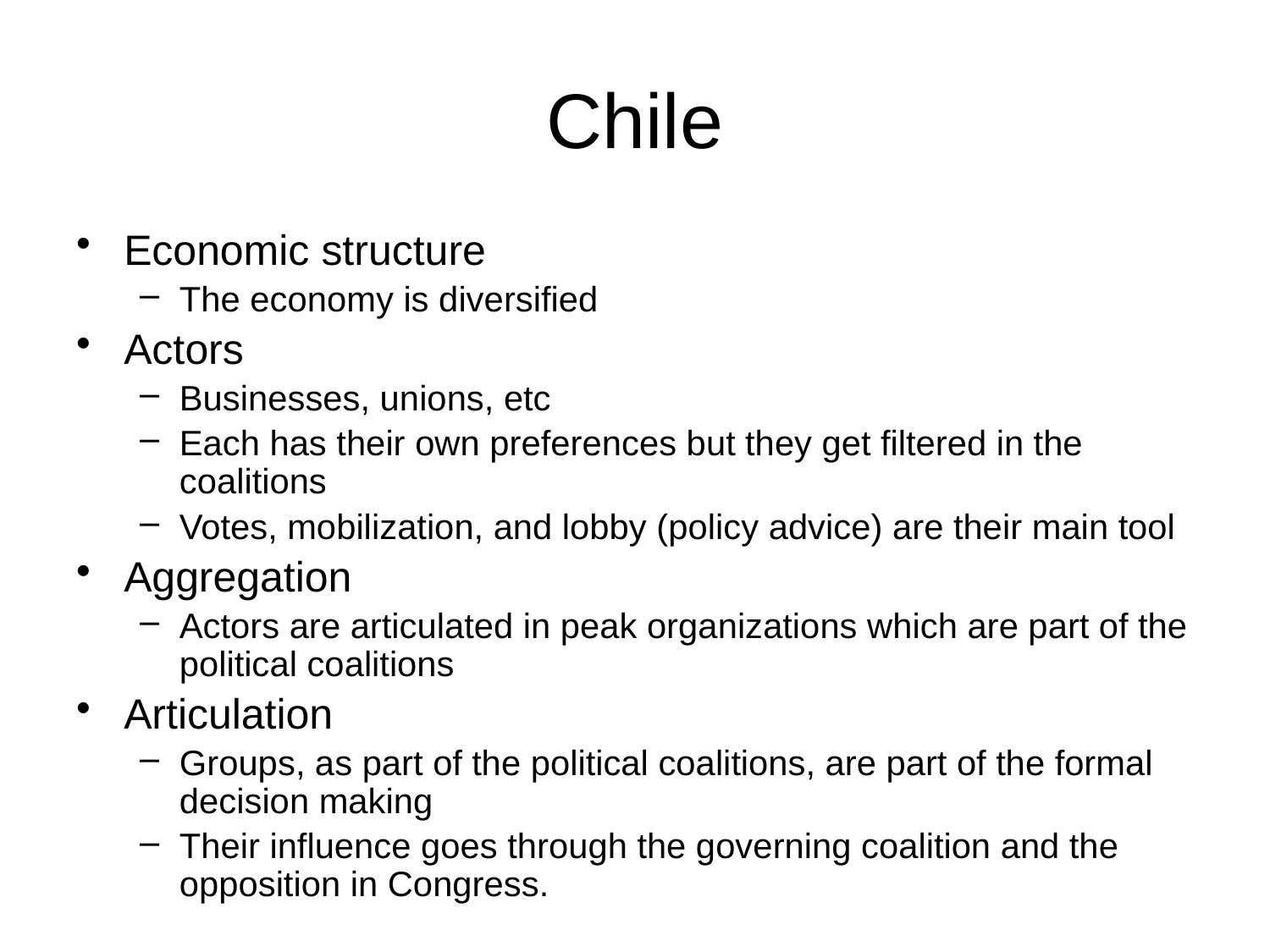

# Chile
Economic structure
The economy is diversified
Actors
Businesses, unions, etc
Each has their own preferences but they get filtered in the coalitions
Votes, mobilization, and lobby (policy advice) are their main tool
Aggregation
Actors are articulated in peak organizations which are part of the political coalitions
Articulation
Groups, as part of the political coalitions, are part of the formal decision making
Their influence goes through the governing coalition and the opposition in Congress.